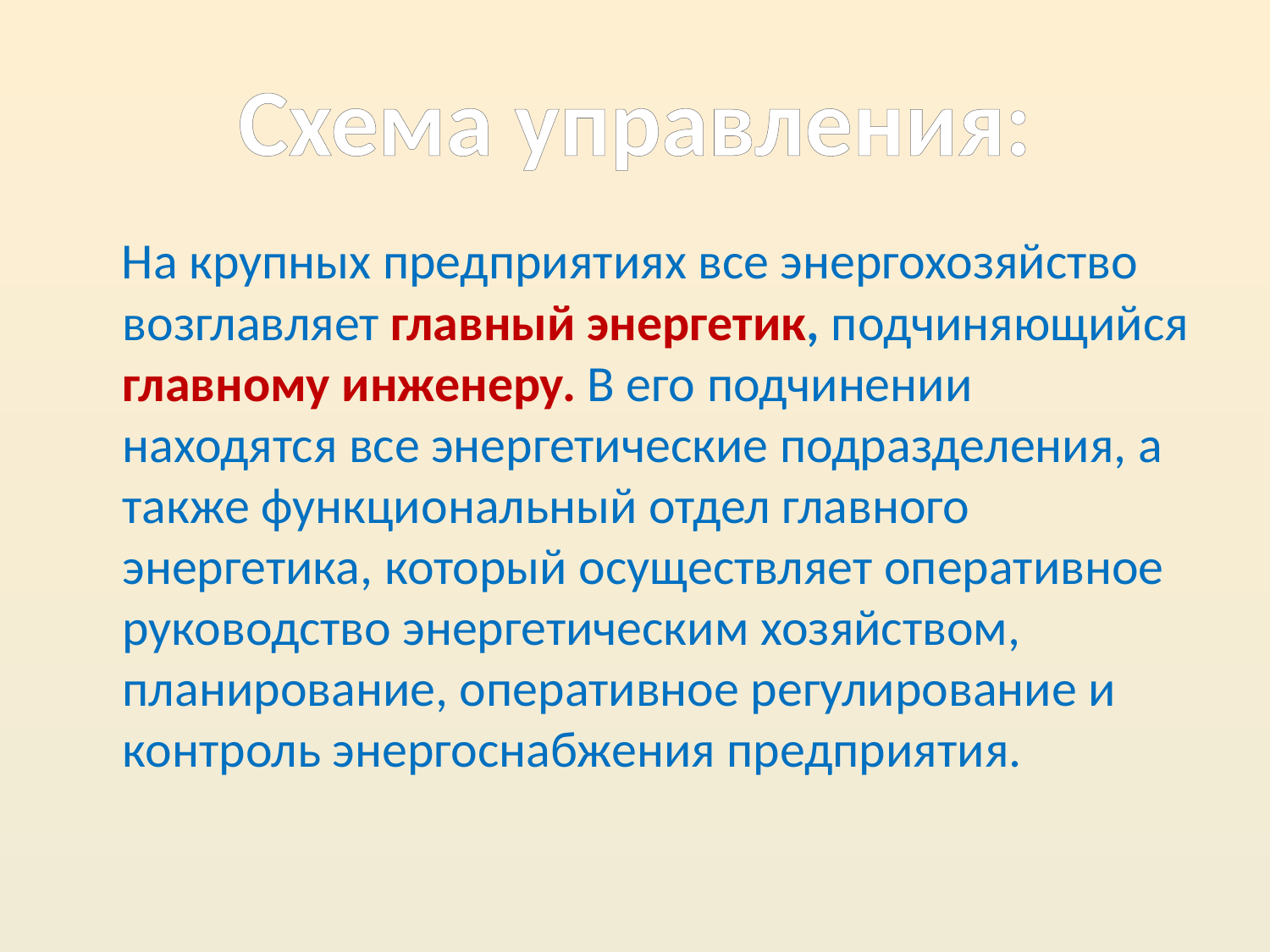

# Схема управления:
    На крупных предприятиях все энергохозяйство возглавляет главный энергетик, подчиняющийся главному инженеру. В его подчинении находятся все энергетические подразделения, а также функциональный отдел главного энергетика, который осуществляет оперативное руководство энергетическим хозяйством, планирование, оперативное регулирование и контроль энергоснабжения предприятия.